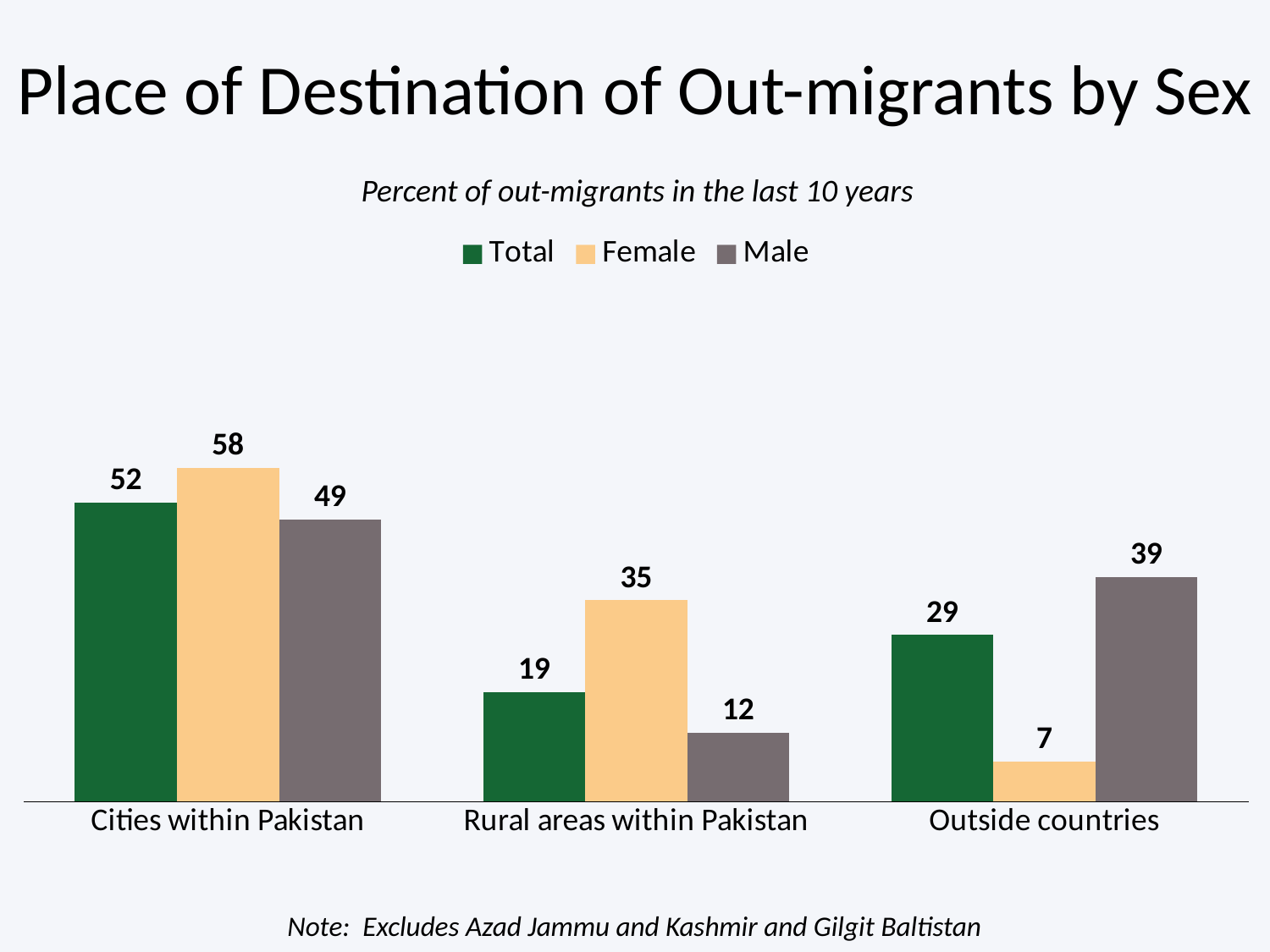

# Place of Destination of Out-migrants by Sex
Percent of out-migrants in the last 10 years

### Chart

| Category | Total | Female | Male |
|---|---|---|---|
| Cities within Pakistan | 52.0 | 58.0 | 49.0 |
| Rural areas within Pakistan | 19.0 | 35.0 | 12.0 |
| Outside countries | 29.0 | 7.0 | 39.0 |
Note:  Excludes Azad Jammu and Kashmir and Gilgit Baltistan